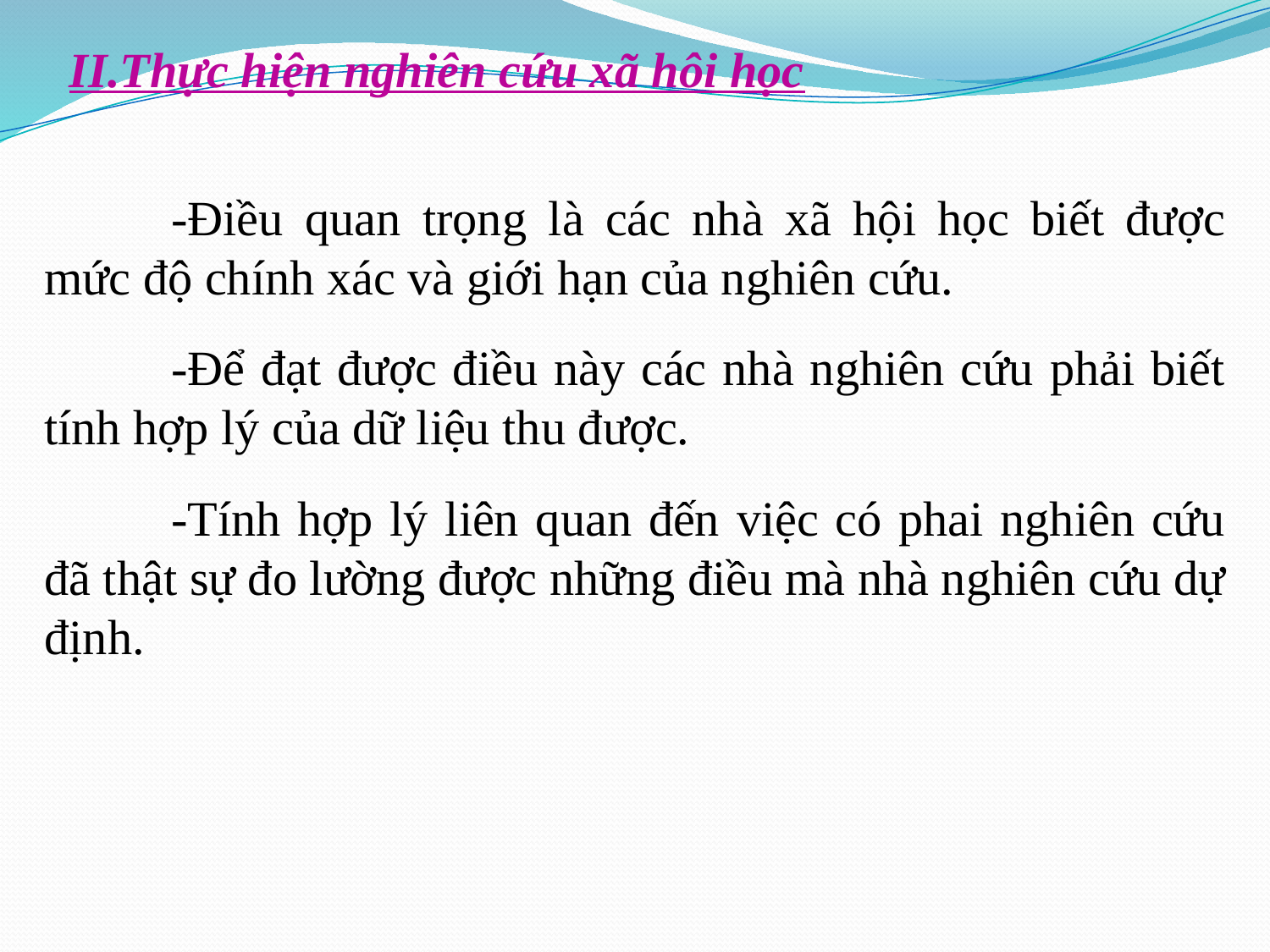

II.Thực hiện nghiên cứu xã hôi học
	-Điều quan trọng là các nhà xã hội học biết được mức độ chính xác và giới hạn của nghiên cứu.
	-Để đạt được điều này các nhà nghiên cứu phải biết tính hợp lý của dữ liệu thu được.
	-Tính hợp lý liên quan đến việc có phai nghiên cứu đã thật sự đo lường được những điều mà nhà nghiên cứu dự định.